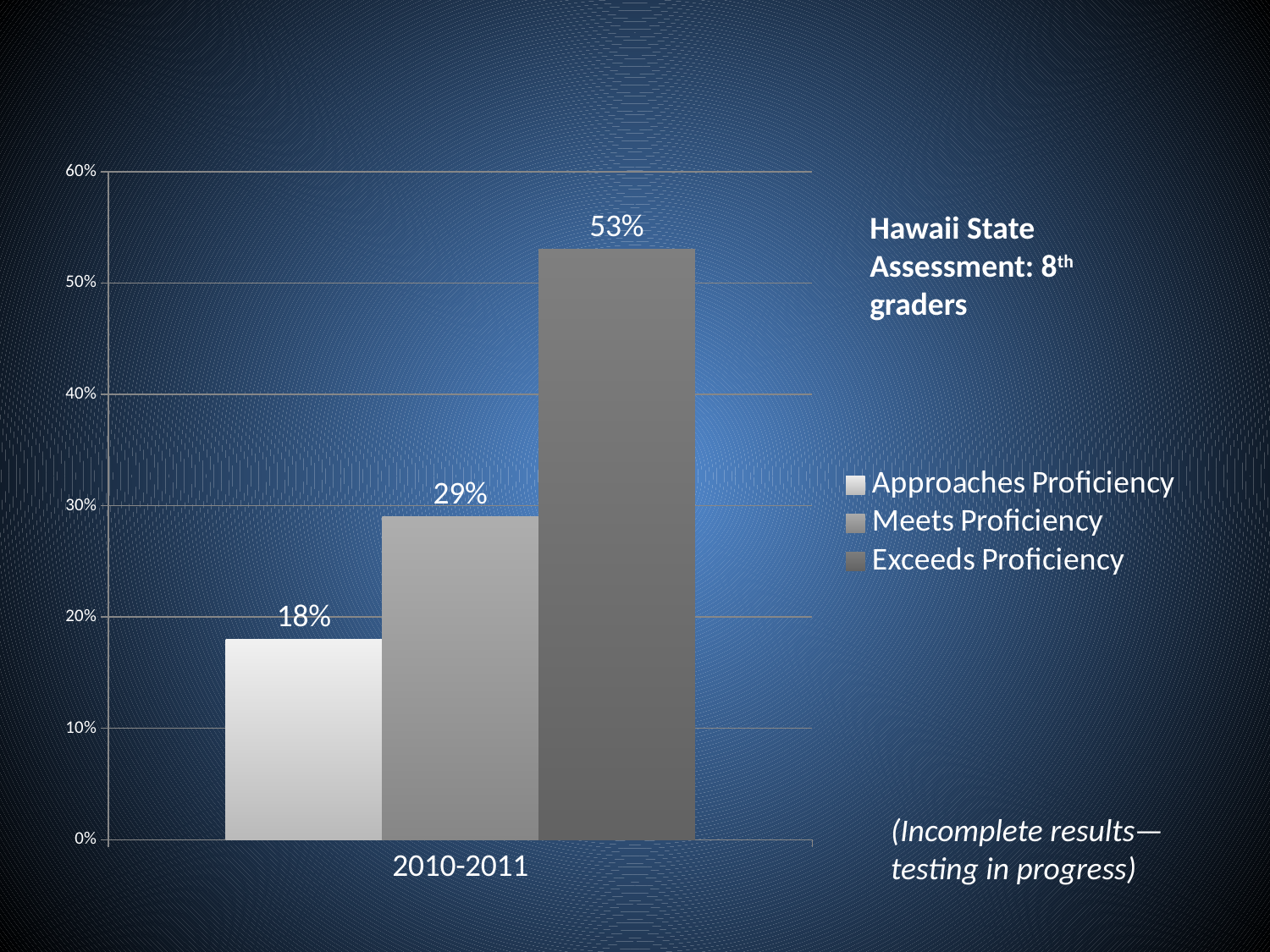

### Chart

| Category | Approaches Proficiency | Meets Proficiency | Exceeds Proficiency |
|---|---|---|---|
| 2010-2011 | 0.18 | 0.29 | 0.53 |
Hawaii State Assessment: 8th graders
(Incomplete results—testing in progress)